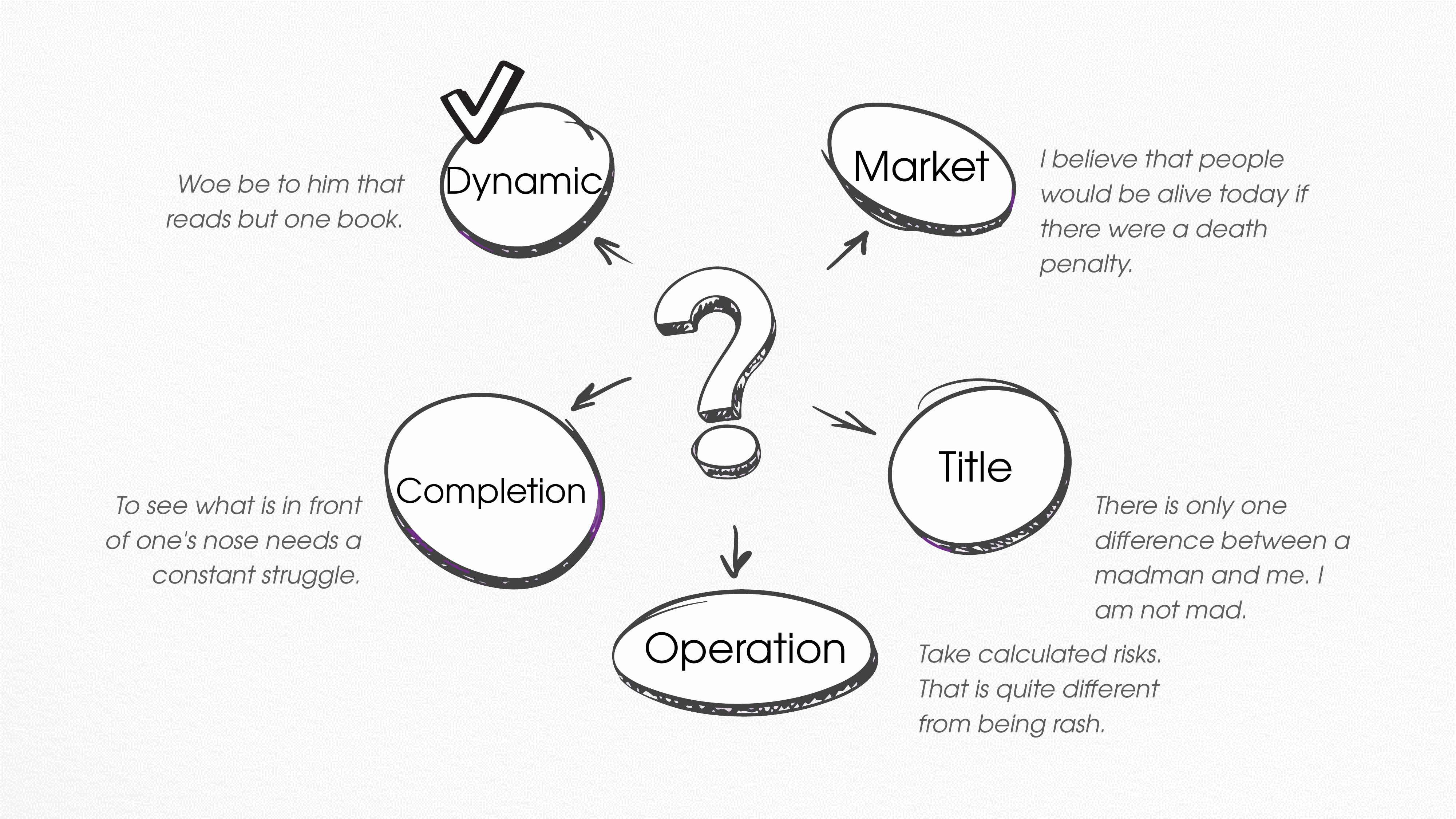

I believe that people would be alive today if there were a death penalty.
Market
Dynamic
Woe be to him that reads but one book.
Title
Completion
To see what is in front of one's nose needs a constant struggle.
There is only one difference between a madman and me. I am not mad.
Operation
Take calculated risks. That is quite different from being rash.